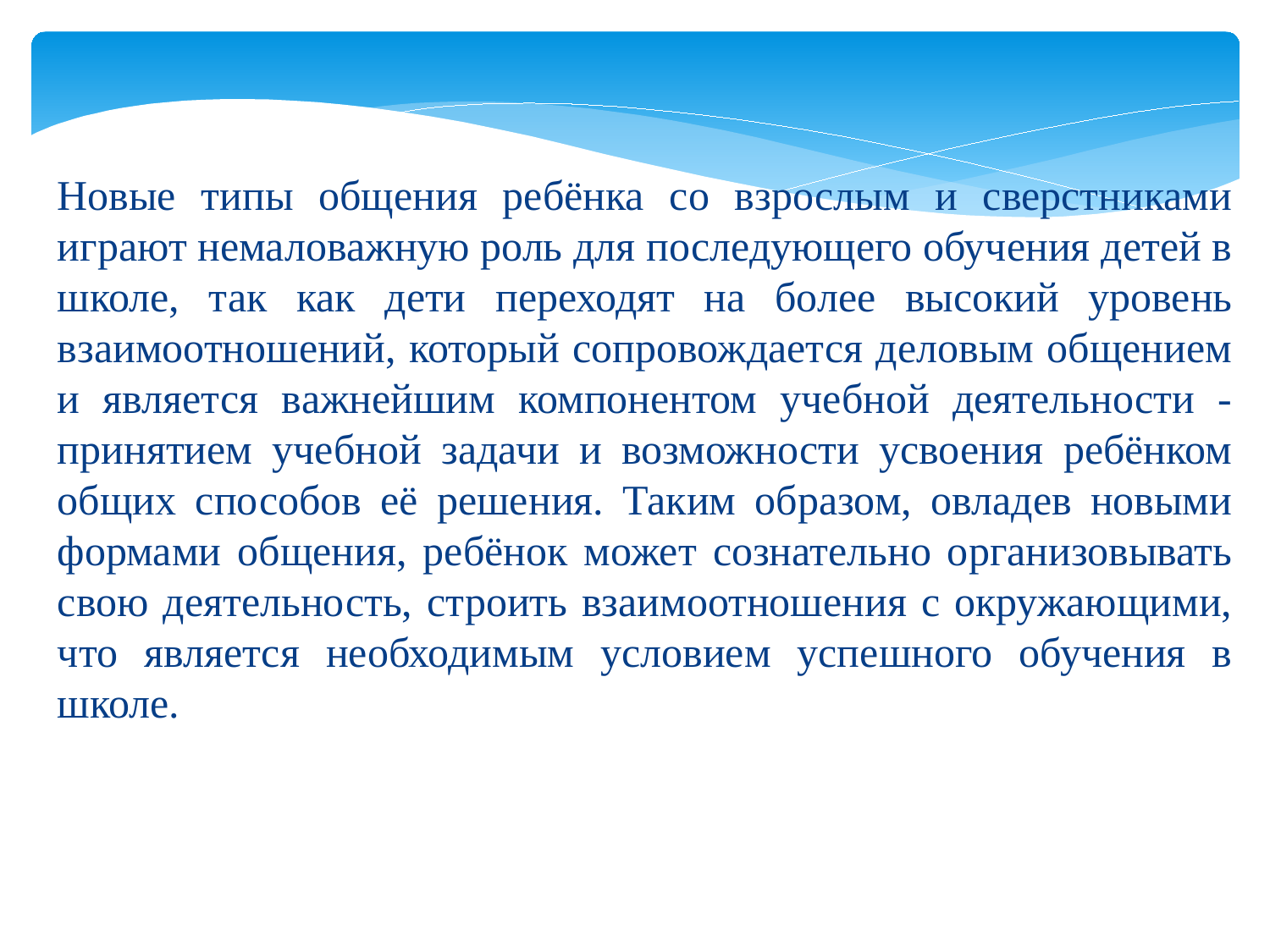

Новые типы общения ребёнка со взрослым и сверстниками играют немаловажную роль для последующего обучения детей в школе, так как дети переходят на более высокий уровень взаимоотношений, который сопровождается деловым общением и является важнейшим компонентом учебной деятельности - принятием учебной задачи и возможности усвоения ребёнком общих способов её решения. Таким образом, овладев новыми формами общения, ребёнок может сознательно организовывать свою деятельность, строить взаимоотношения с окружающими, что является необходимым условием успешного обучения в школе.